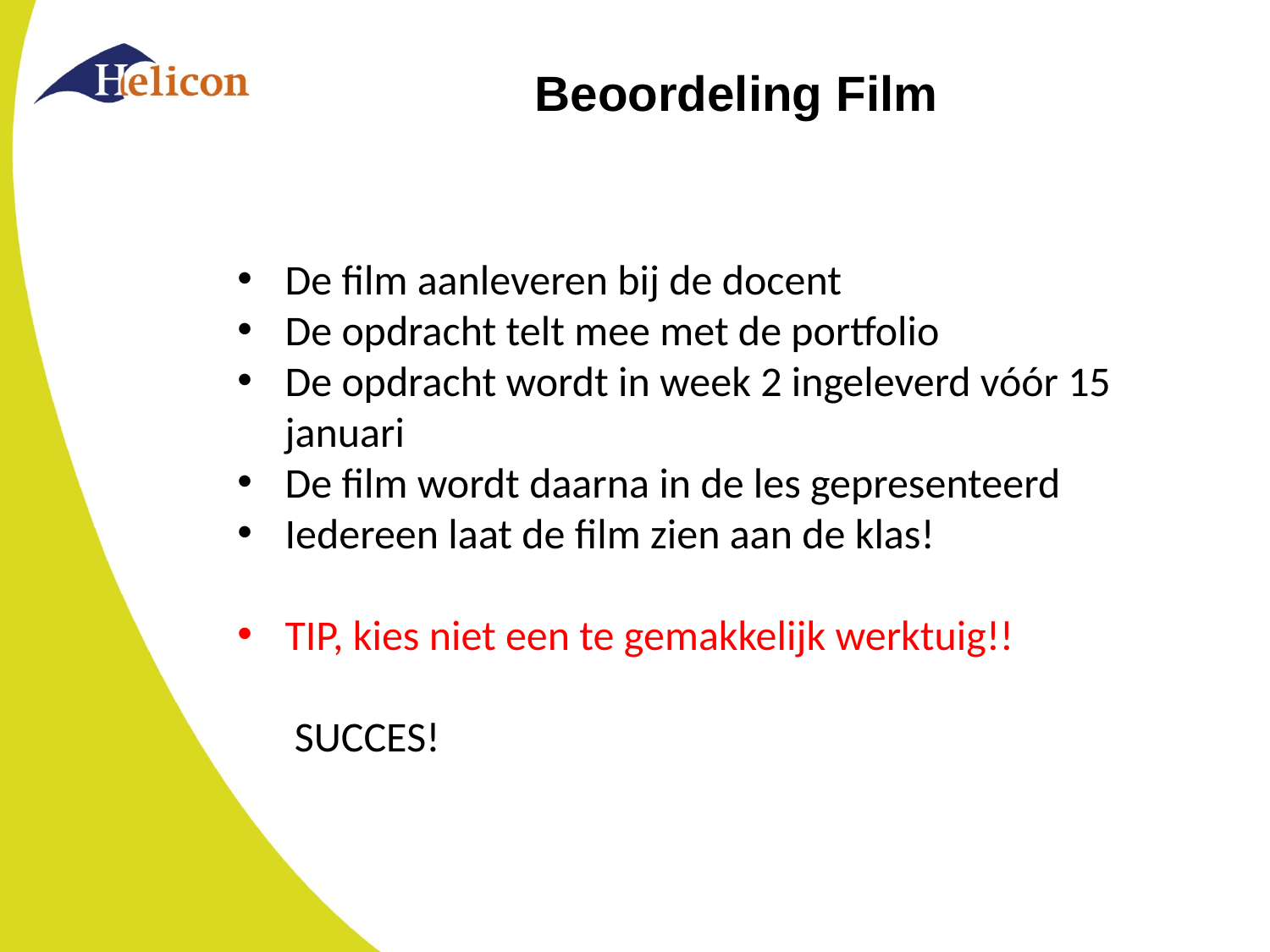

# Beoordeling Film
De film aanleveren bij de docent
De opdracht telt mee met de portfolio
De opdracht wordt in week 2 ingeleverd vóór 15 januari
De film wordt daarna in de les gepresenteerd
Iedereen laat de film zien aan de klas!

TIP, kies niet een te gemakkelijk werktuig!!

      SUCCES!